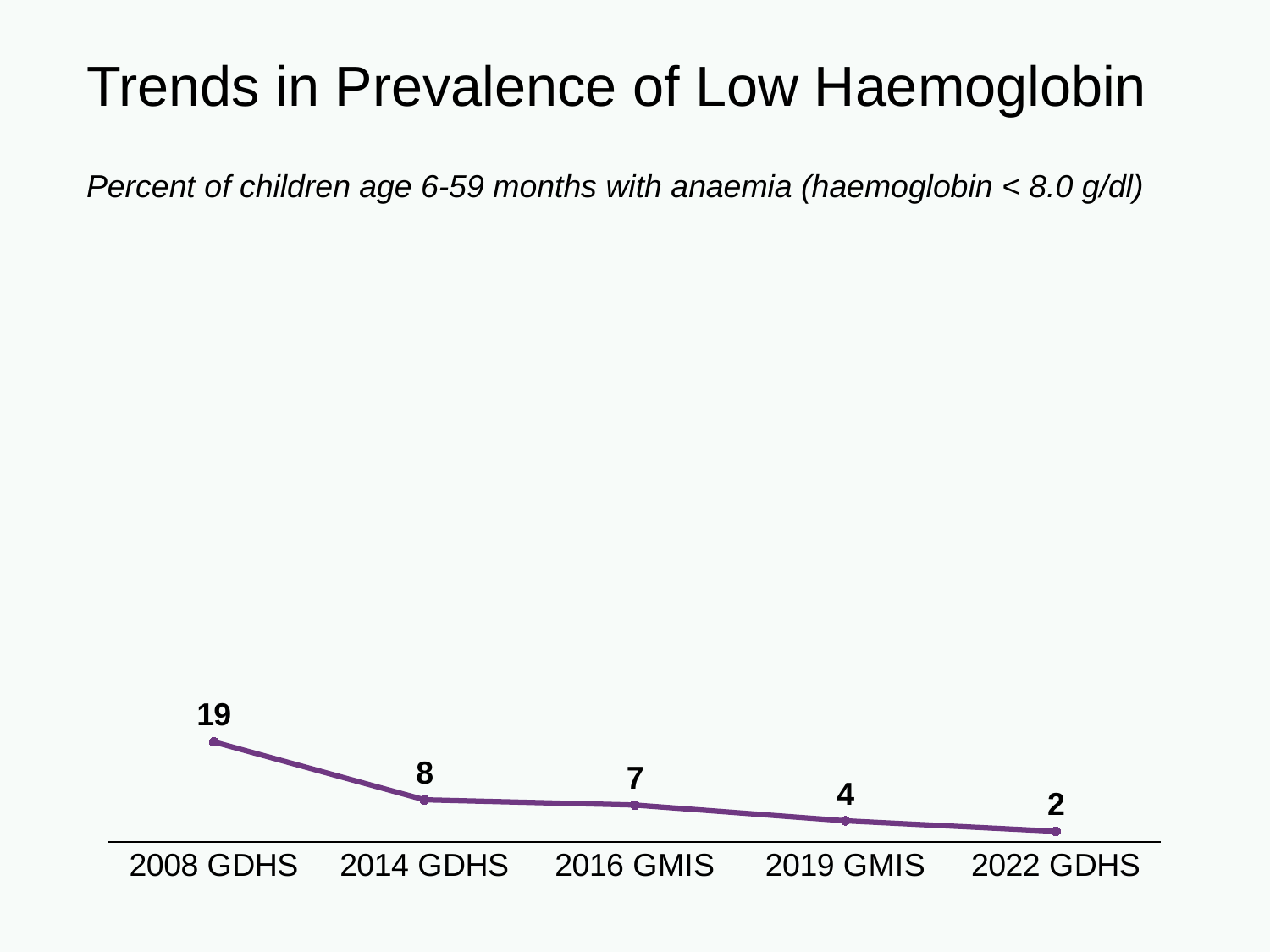

# Trends in Prevalence of Low Haemoglobin
Percent of children age 6-59 months with anaemia (haemoglobin < 8.0 g/dl)

### Chart

| Category | Any ANC from a skilled provider |
|---|---|
| 2008 GDHS | 19.0 |
| 2014 GDHS | 8.0 |
| 2016 GMIS | 7.0 |
| 2019 GMIS | 4.0 |
| 2022 GDHS | 2.0 |